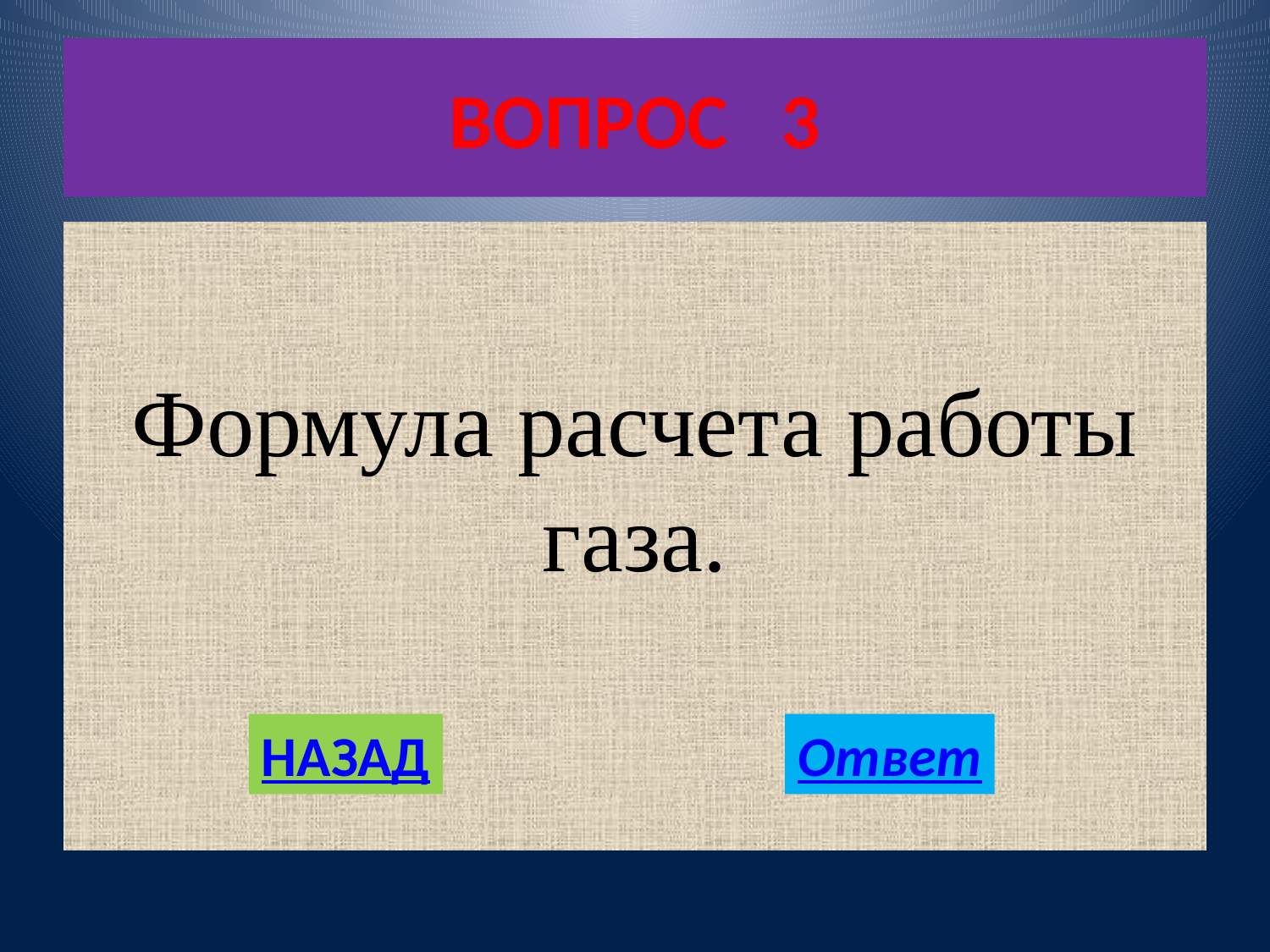

# ВОПРОС   3

Формула расчета работы газа.

НАЗАД
Ответ